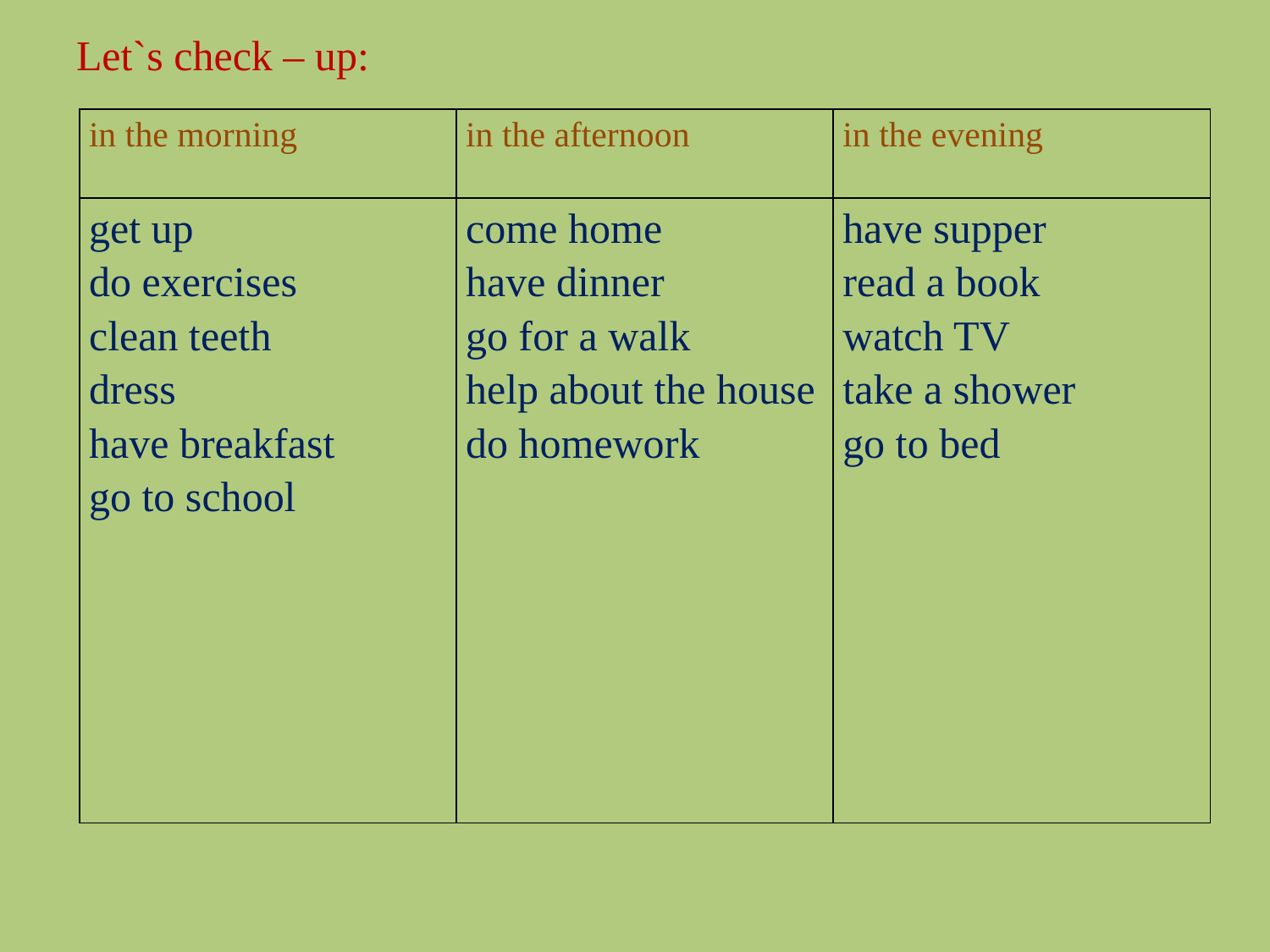

# Let`s check – up:
| in the morning | in the afternoon | in the evening |
| --- | --- | --- |
| get up do exercises clean teeth dress have breakfast go to school | come home have dinner go for a walk help about the house do homework | have supper read a book watch TV take a shower go to bed |